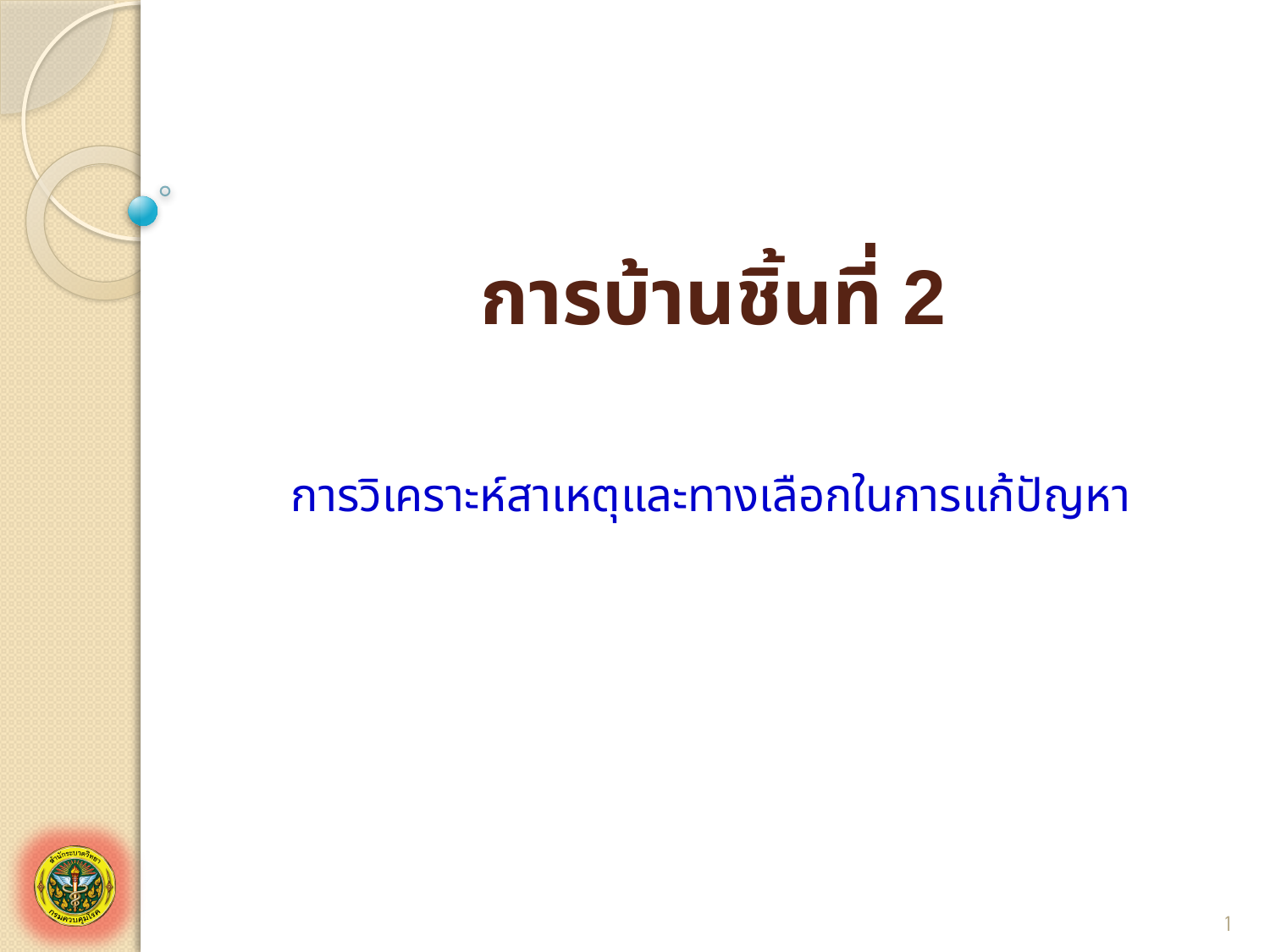

# การบ้านชิ้นที่ 2
การวิเคราะห์สาเหตุและทางเลือกในการแก้ปัญหา
1